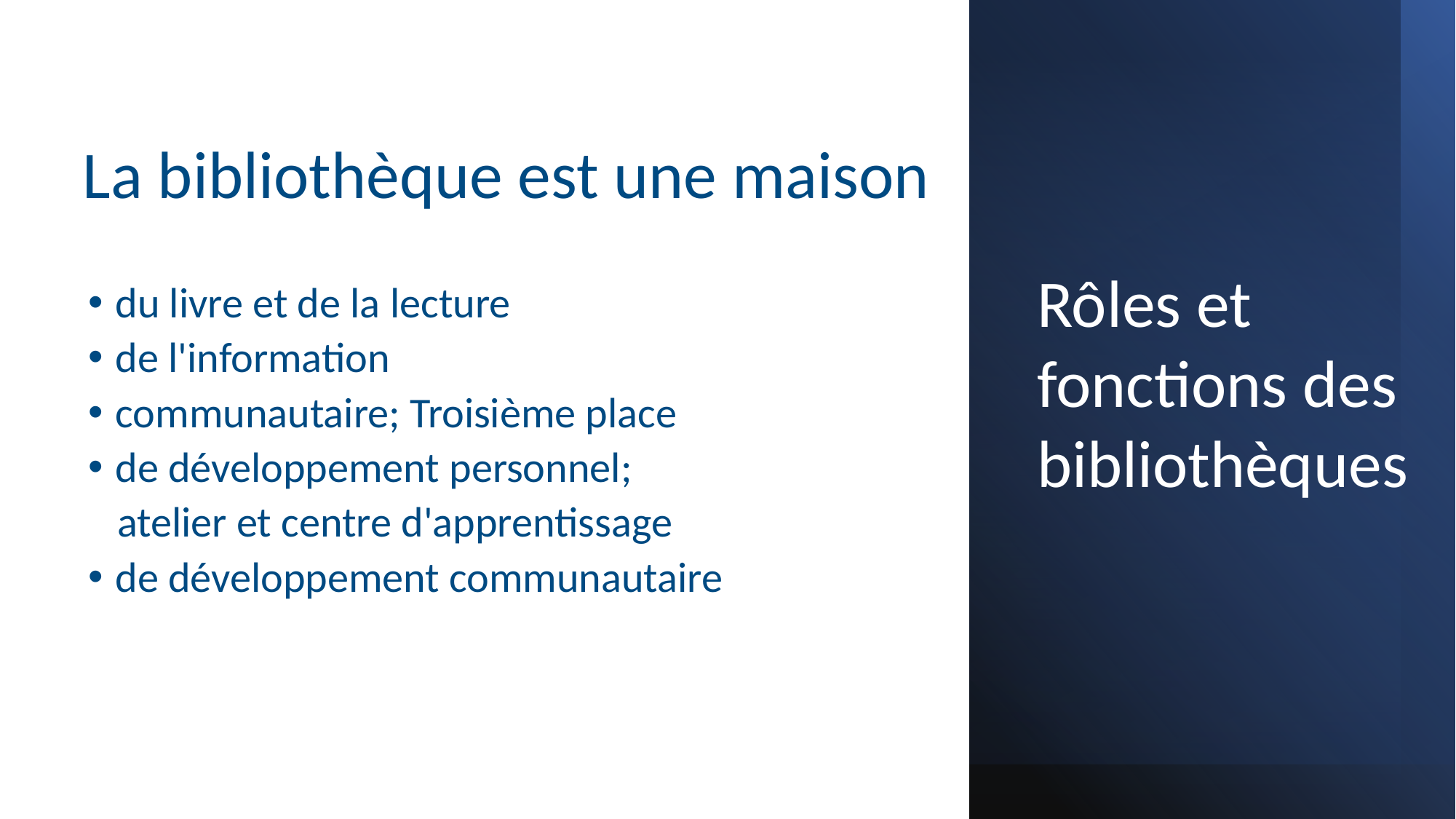

La bibliothèque est une maison

Rôles et fonctions des bibliothèques
du livre et de la lecture
de l'information
communautaire; Troisième place
de développement personnel;
   atelier et centre d'apprentissage
de développement communautaire